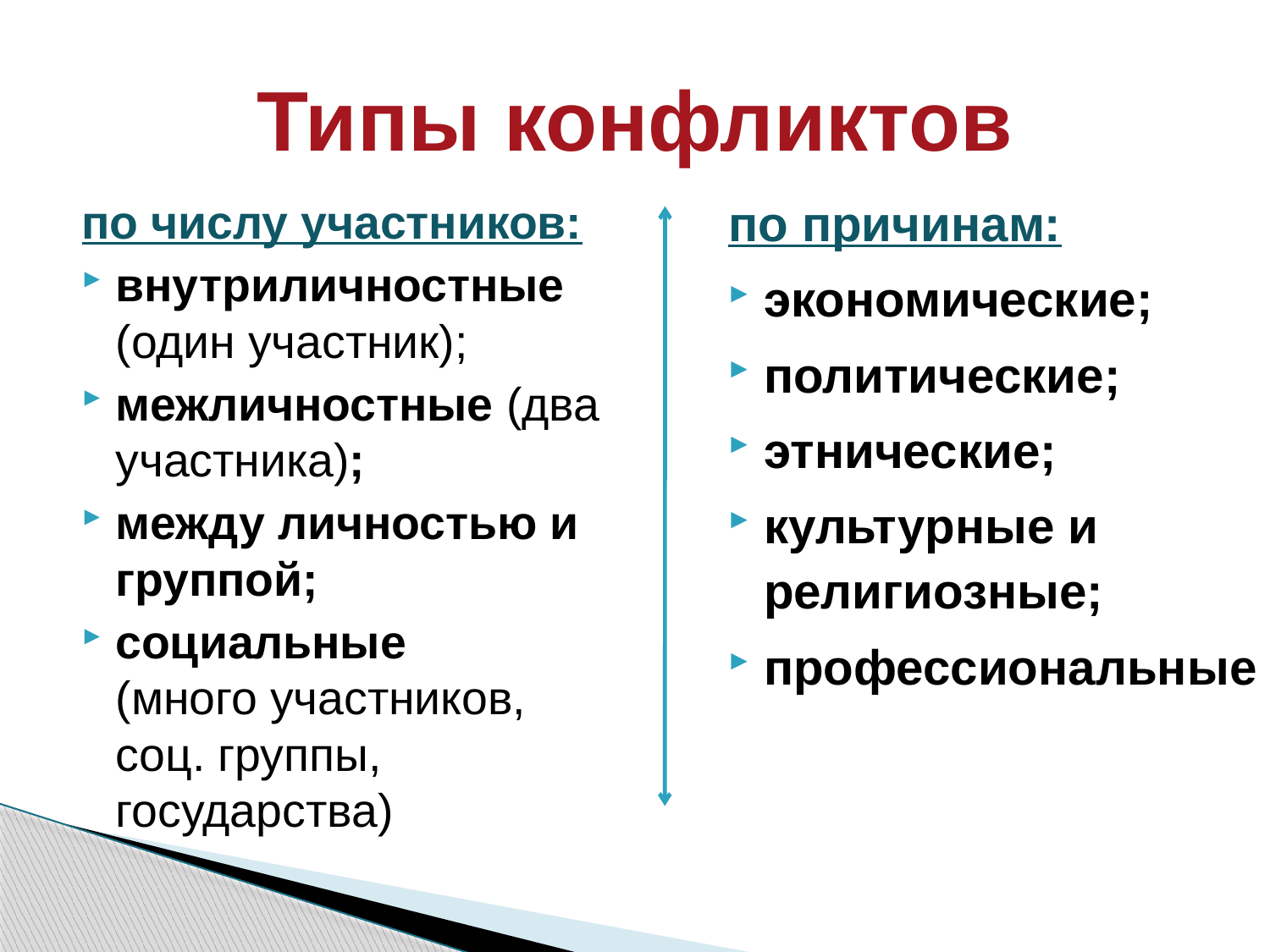

# Типы конфликтов
по причинам:
экономические;
политические;
этнические;
культурные и религиозные;
профессиональные
по числу участников:
внутриличностные (один участник);
межличностные (два участника);
между личностью и группой;
социальные
(много участников, соц. группы, государства)